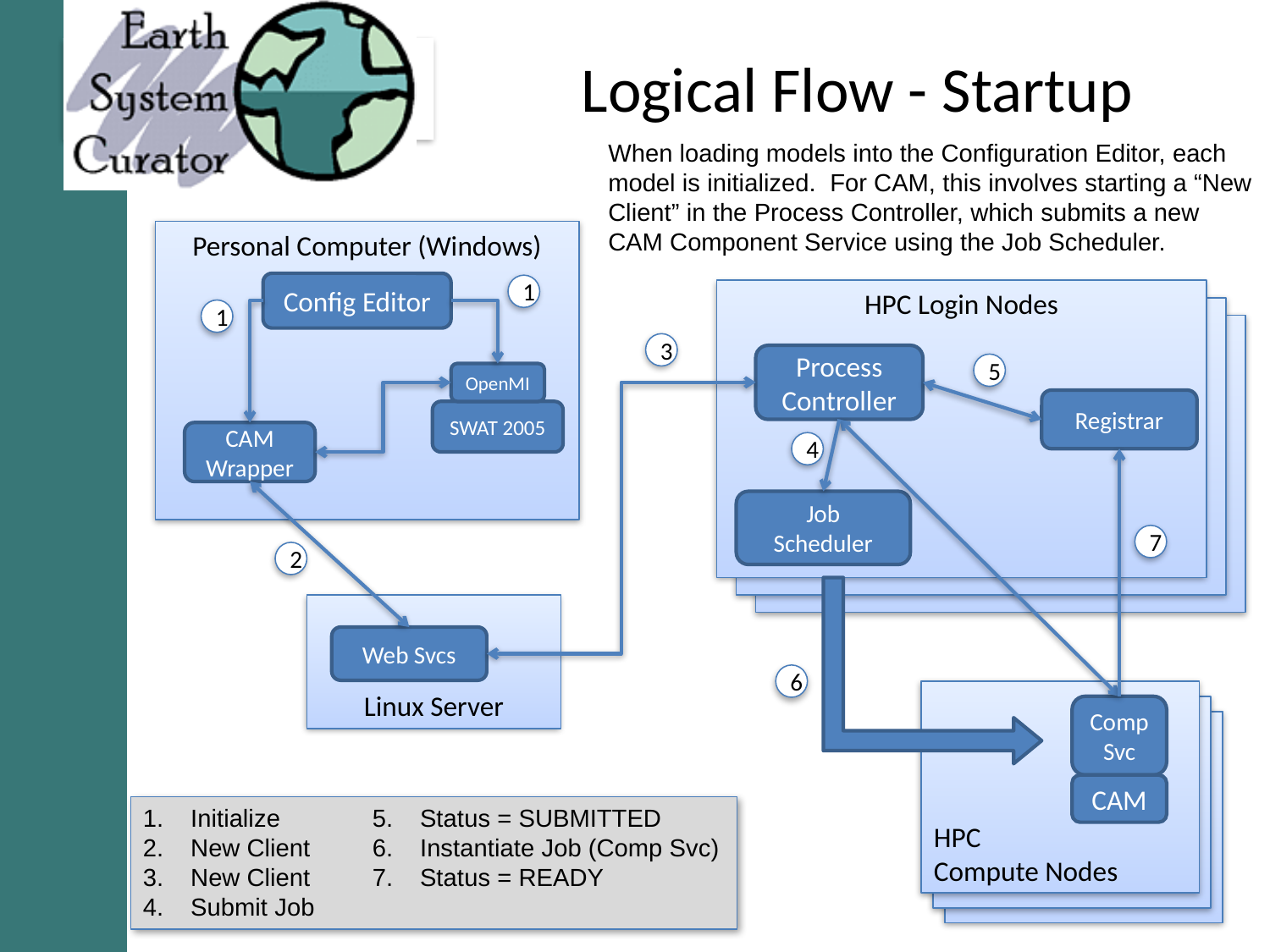

# Logical Flow - Startup
When loading models into the Configuration Editor, each model is initialized.  For CAM, this involves starting a “New Client” in the Process Controller, which submits a new CAM Component Service using the Job Scheduler.
Personal Computer (Windows)
Config Editor
1
HPC Login Nodes

1
3
Process
Controller
5
OpenMI
Registrar
SWAT 2005
CAM Wrapper
4
Job
Scheduler
7
2

Linux Server
Web Svcs
6
HPC
Compute Nodes

Comp
Svc
CAM

Initialize
New Client
New Client
Submit Job
Status = SUBMITTED
Instantiate Job (Comp Svc)
Status = READY